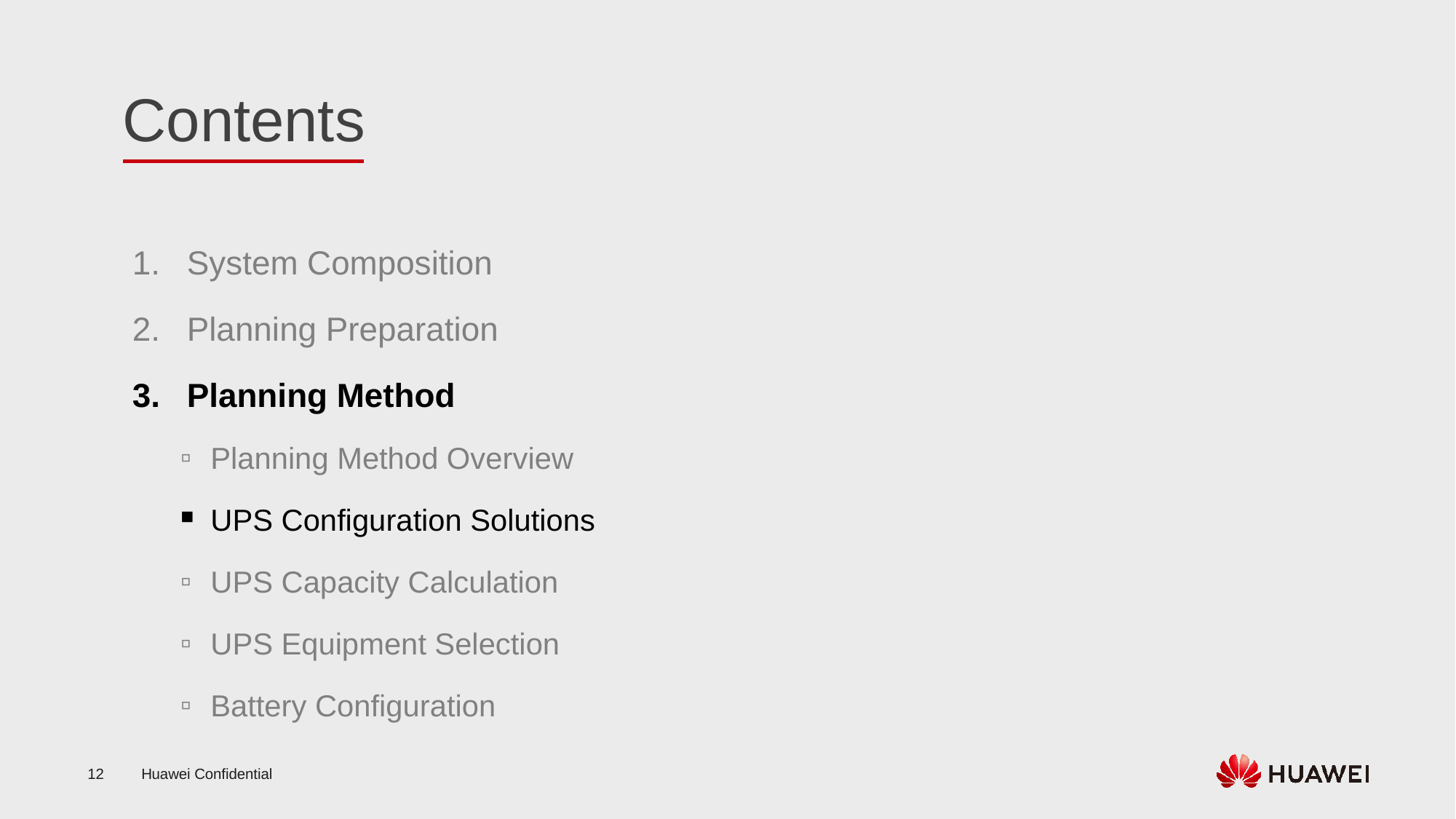

System Composition
Planning Preparation
Planning Method
Planning Method Overview
UPS Configuration Solutions
UPS Capacity Calculation
UPS Equipment Selection
Battery Configuration